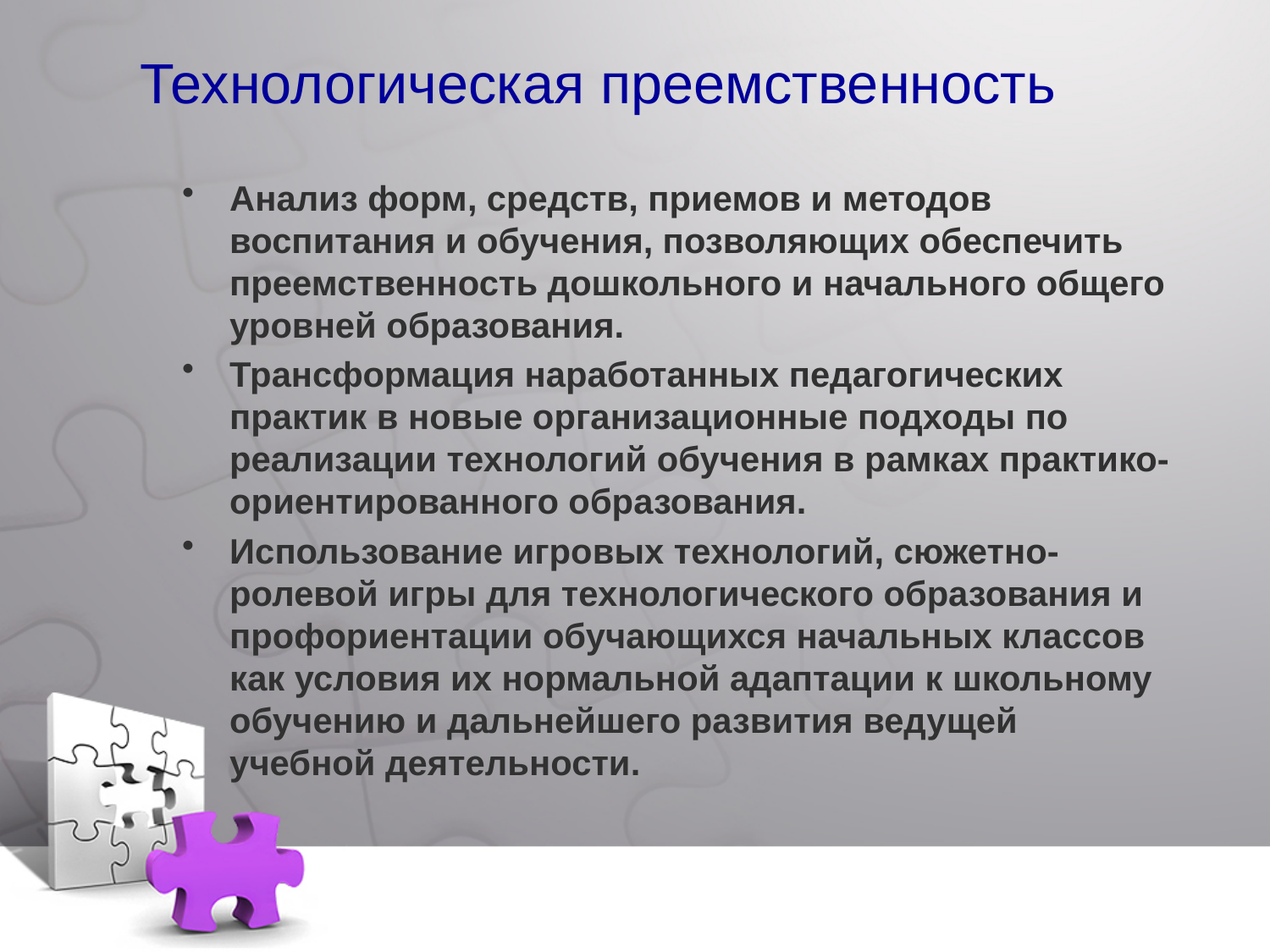

# Технологическая преемственность
Анализ форм, средств, приемов и методов воспитания и обучения, позволяющих обеспечить преемственность дошкольного и начального общего уровней образования.
Трансформация наработанных педагогических практик в новые организационные подходы по реализации технологий обучения в рамках практико-ориентированного образования.
Использование игровых технологий, сюжетно-ролевой игры для технологического образования и профориентации обучающихся начальных классов как условия их нормальной адаптации к школьному обучению и дальнейшего развития ведущей учебной деятельности.